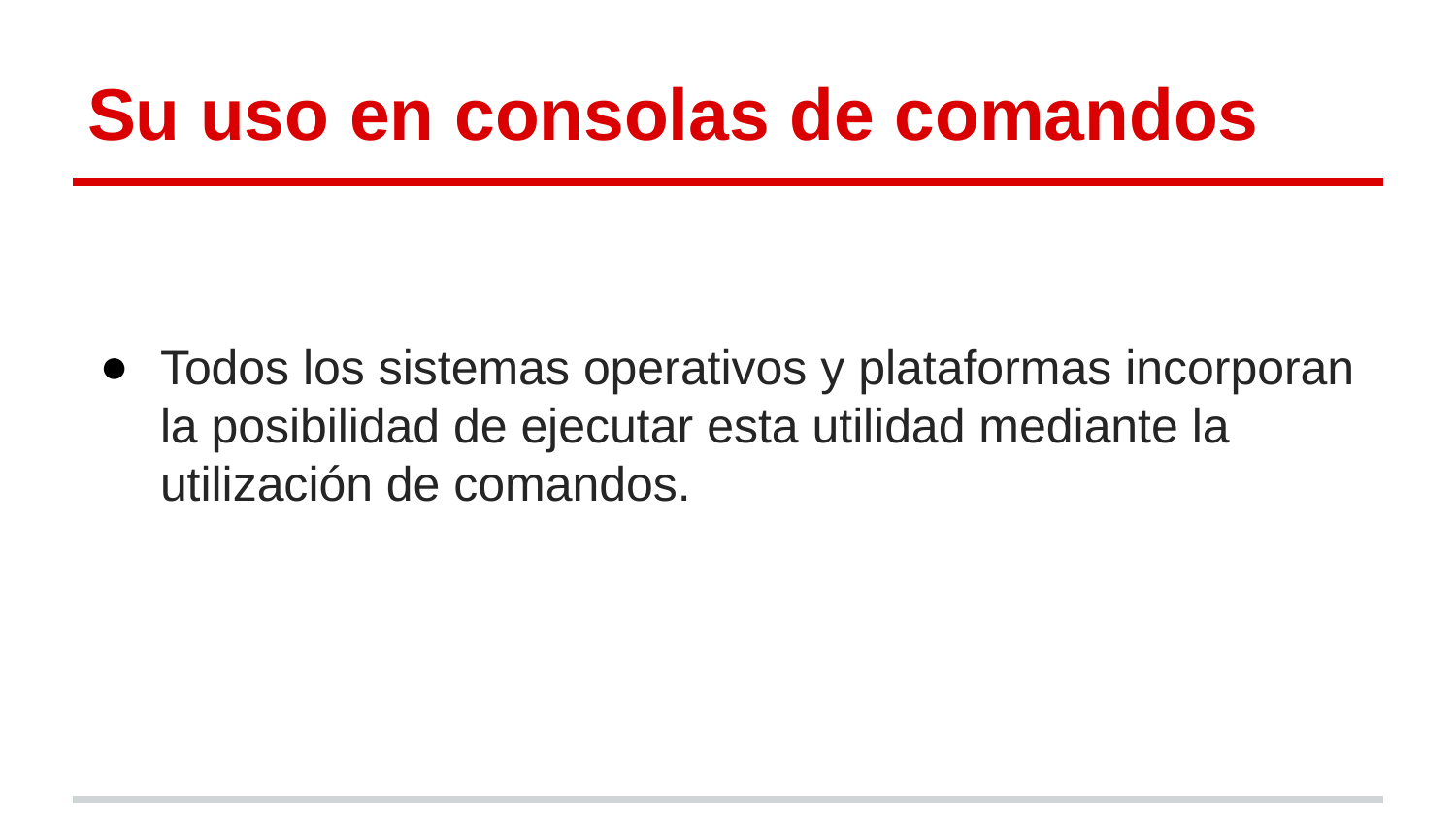

# Su uso en consolas de comandos

Todos los sistemas operativos y plataformas incorporan la posibilidad de ejecutar esta utilidad mediante la utilización de comandos.